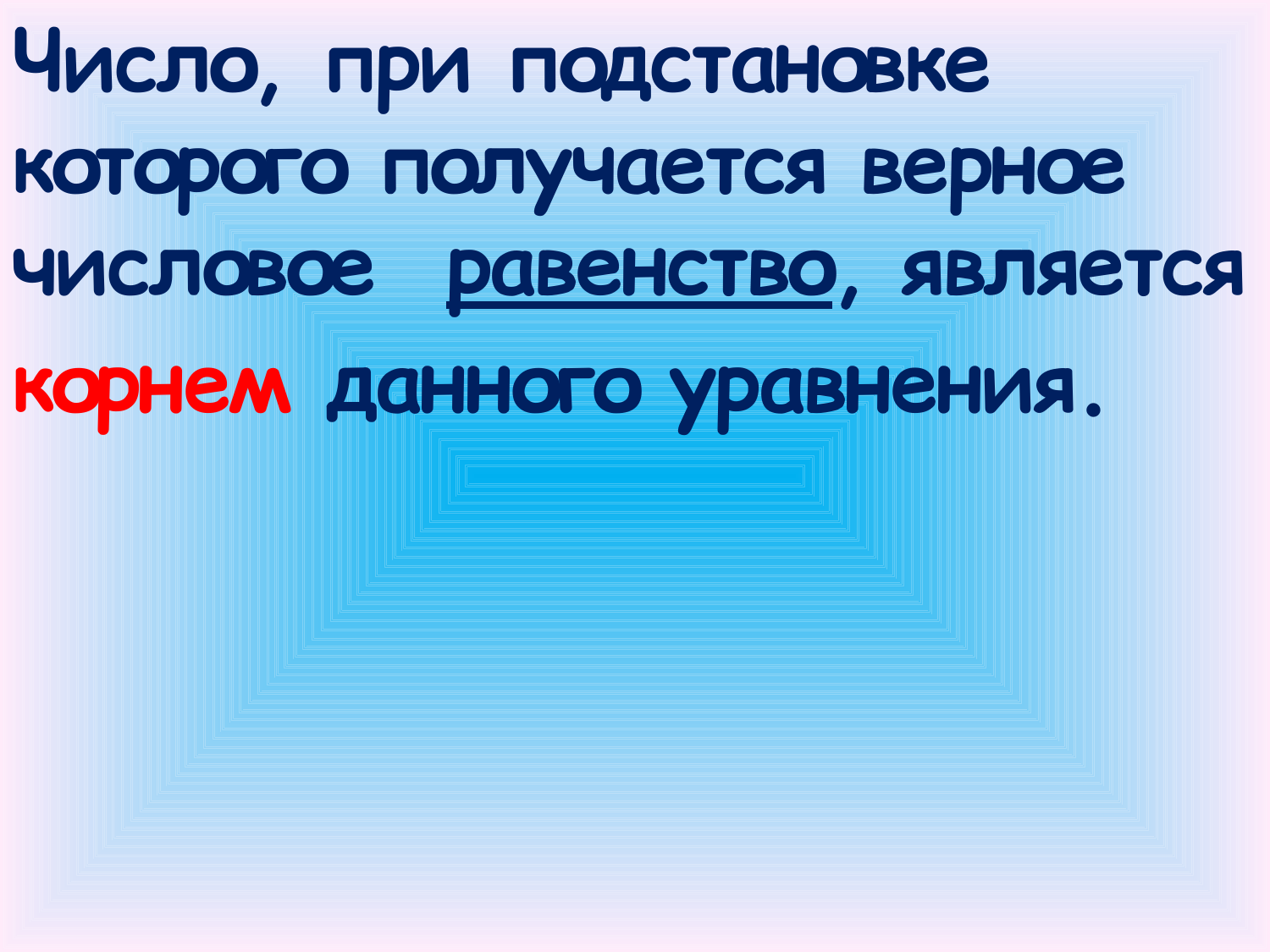

Число, при подстановке которого получается верное числовое  равенство, является корнем данного уравнения.